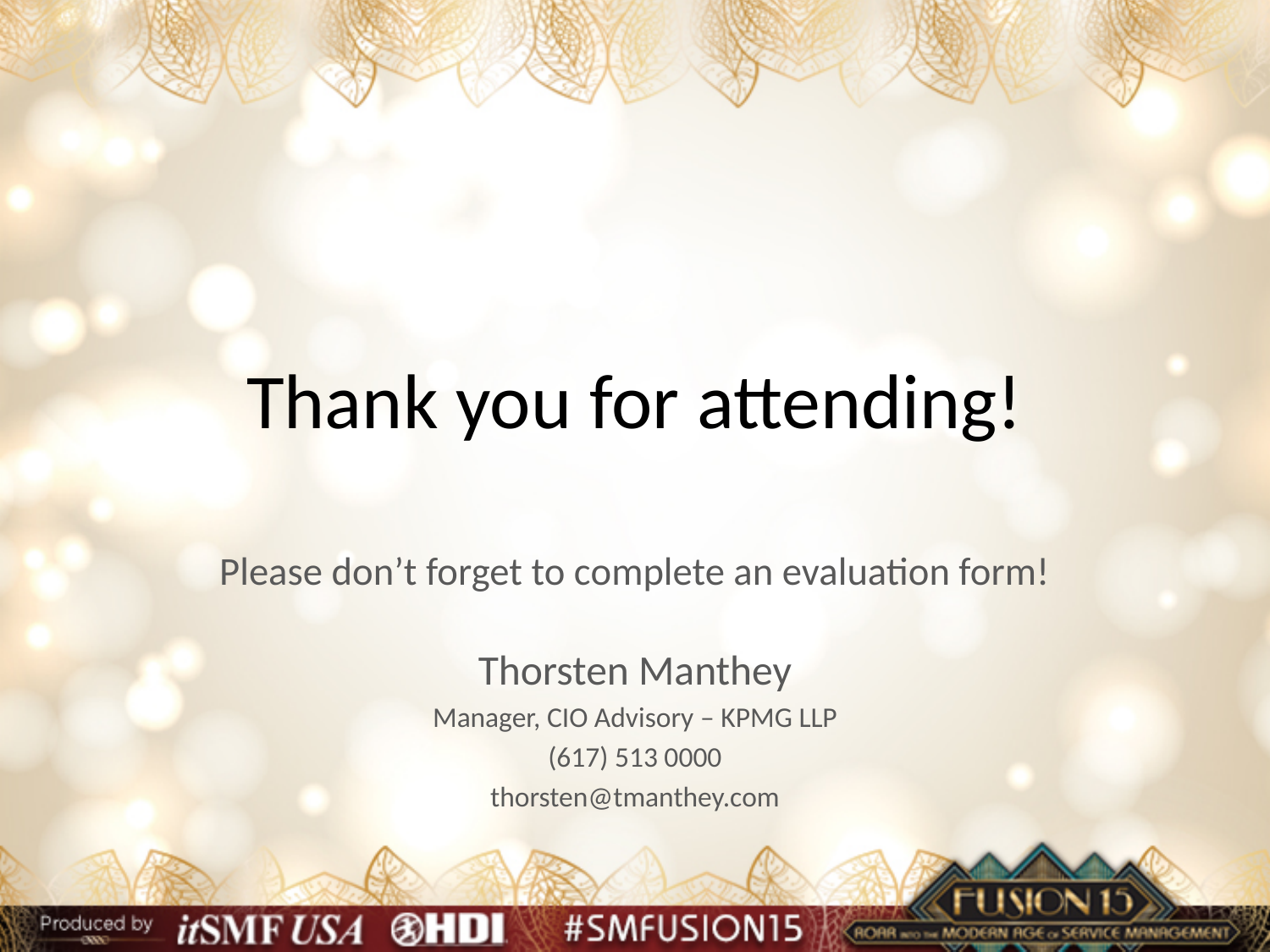

# Thank you for attending!
Please don’t forget to complete an evaluation form!

Thorsten Manthey
Manager, CIO Advisory – KPMG LLP
(617) 513 0000
thorsten@tmanthey.com